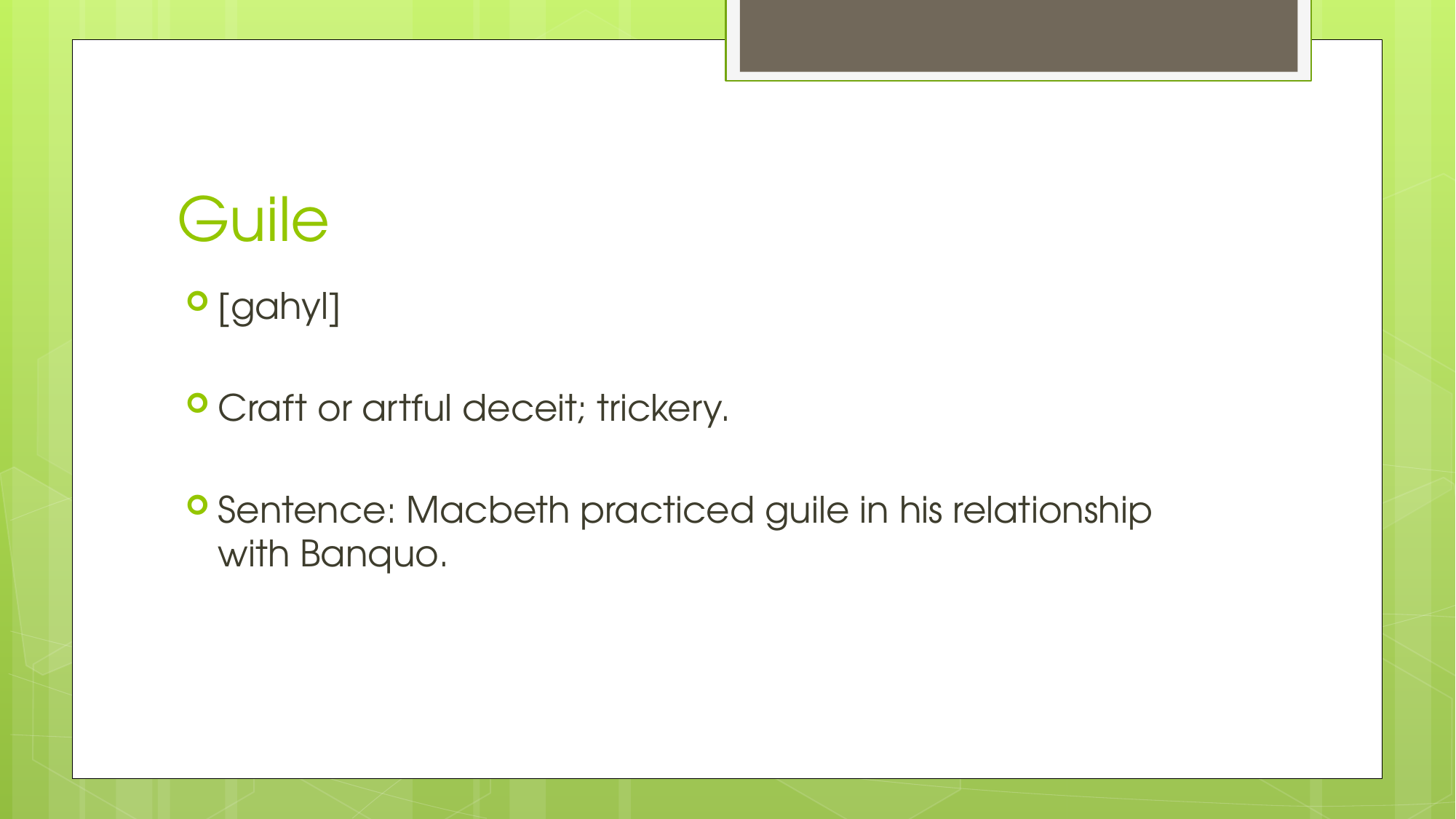

# Guile
[gahyl]

Craft or artful deceit; trickery.

Sentence: Macbeth practiced guile in his relationship with Banquo.